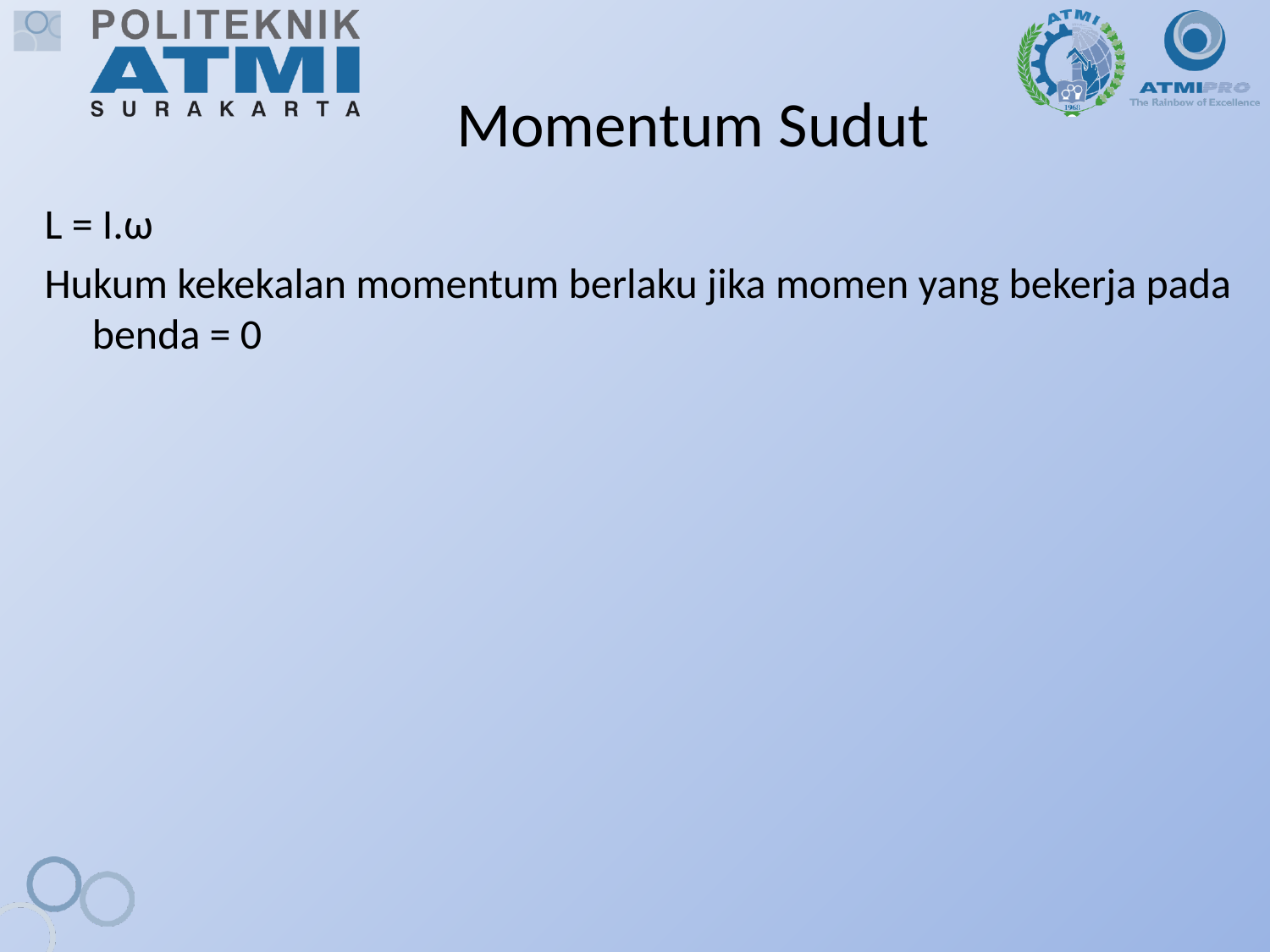

# Momentum Sudut
L = I.ω
Hukum kekekalan momentum berlaku jika momen yang bekerja pada benda = 0